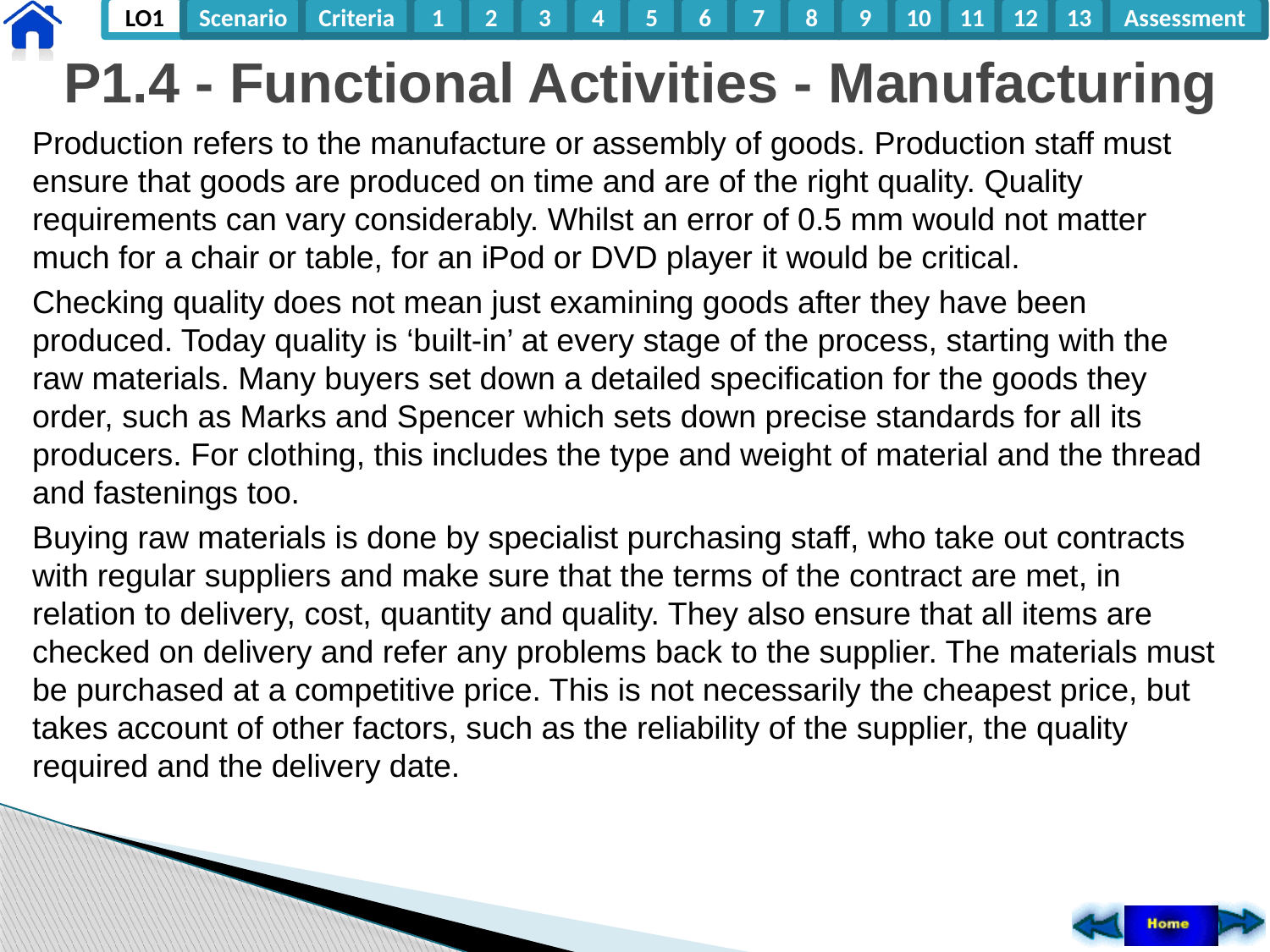

# P1.4 - Functional Activities - Manufacturing
Production refers to the manufacture or assembly of goods. Production staff must ensure that goods are produced on time and are of the right quality. Quality requirements can vary considerably. Whilst an error of 0.5 mm would not matter much for a chair or table, for an iPod or DVD player it would be critical.
Checking quality does not mean just examining goods after they have been produced. Today quality is ‘built-in’ at every stage of the process, starting with the raw materials. Many buyers set down a detailed specification for the goods they order, such as Marks and Spencer which sets down precise standards for all its producers. For clothing, this includes the type and weight of material and the thread and fastenings too.
Buying raw materials is done by specialist purchasing staff, who take out contracts with regular suppliers and make sure that the terms of the contract are met, in relation to delivery, cost, quantity and quality. They also ensure that all items are checked on delivery and refer any problems back to the supplier. The materials must be purchased at a competitive price. This is not necessarily the cheapest price, but takes account of other factors, such as the reliability of the supplier, the quality required and the delivery date.